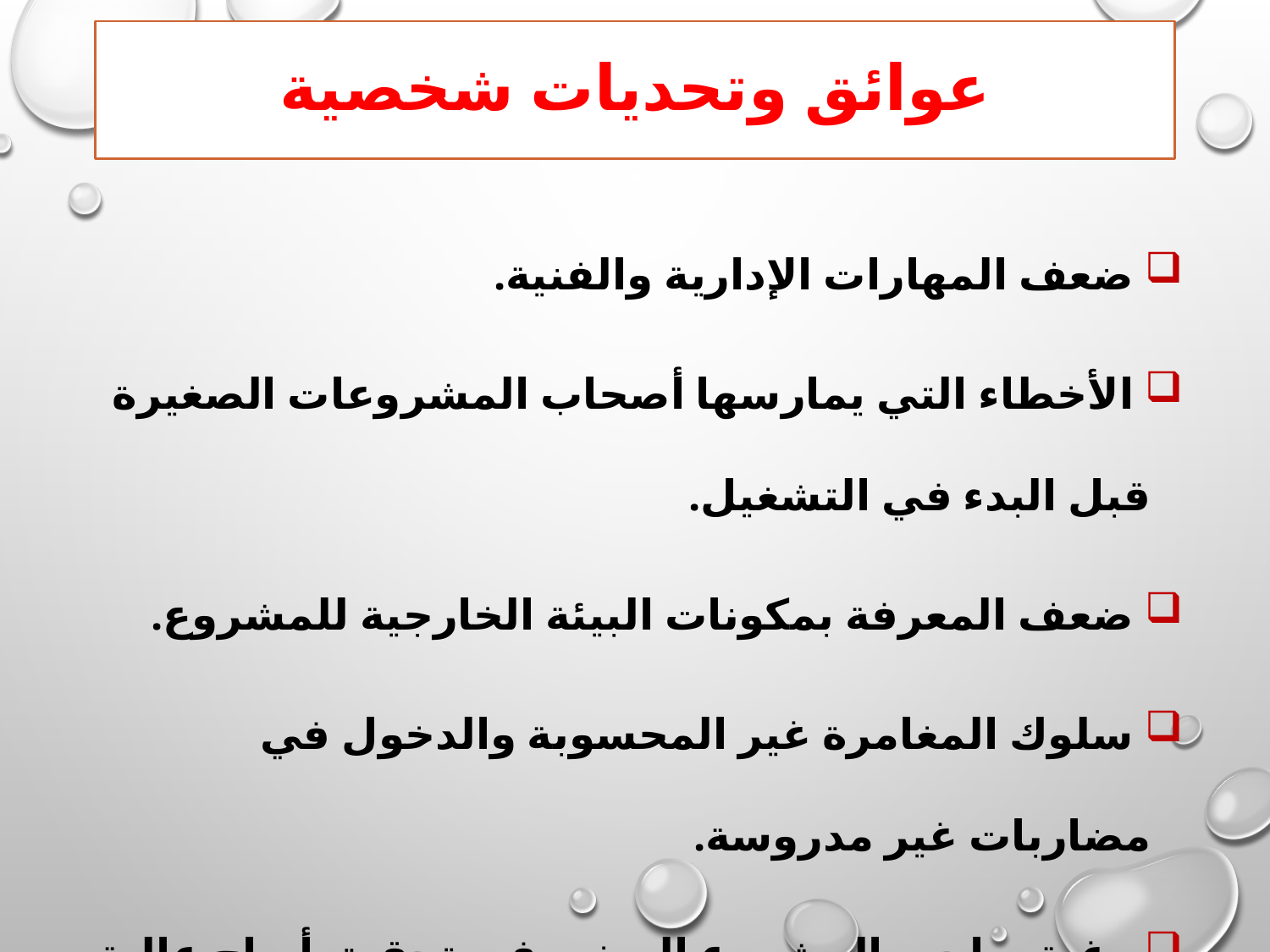

# عوائق وتحديات شخصية
 ضعف المهارات الإدارية والفنية.
 الأخطاء التي يمارسها أصحاب المشروعات الصغيرة قبل البدء في التشغيل.
 ضعف المعرفة بمكونات البيئة الخارجية للمشروع.
 سلوك المغامرة غير المحسوبة والدخول في مضاربات غير مدروسة.
 رغبة صاحب المشروع الصغير في تحقيق أرباح عالية مع بدء التشغيل.